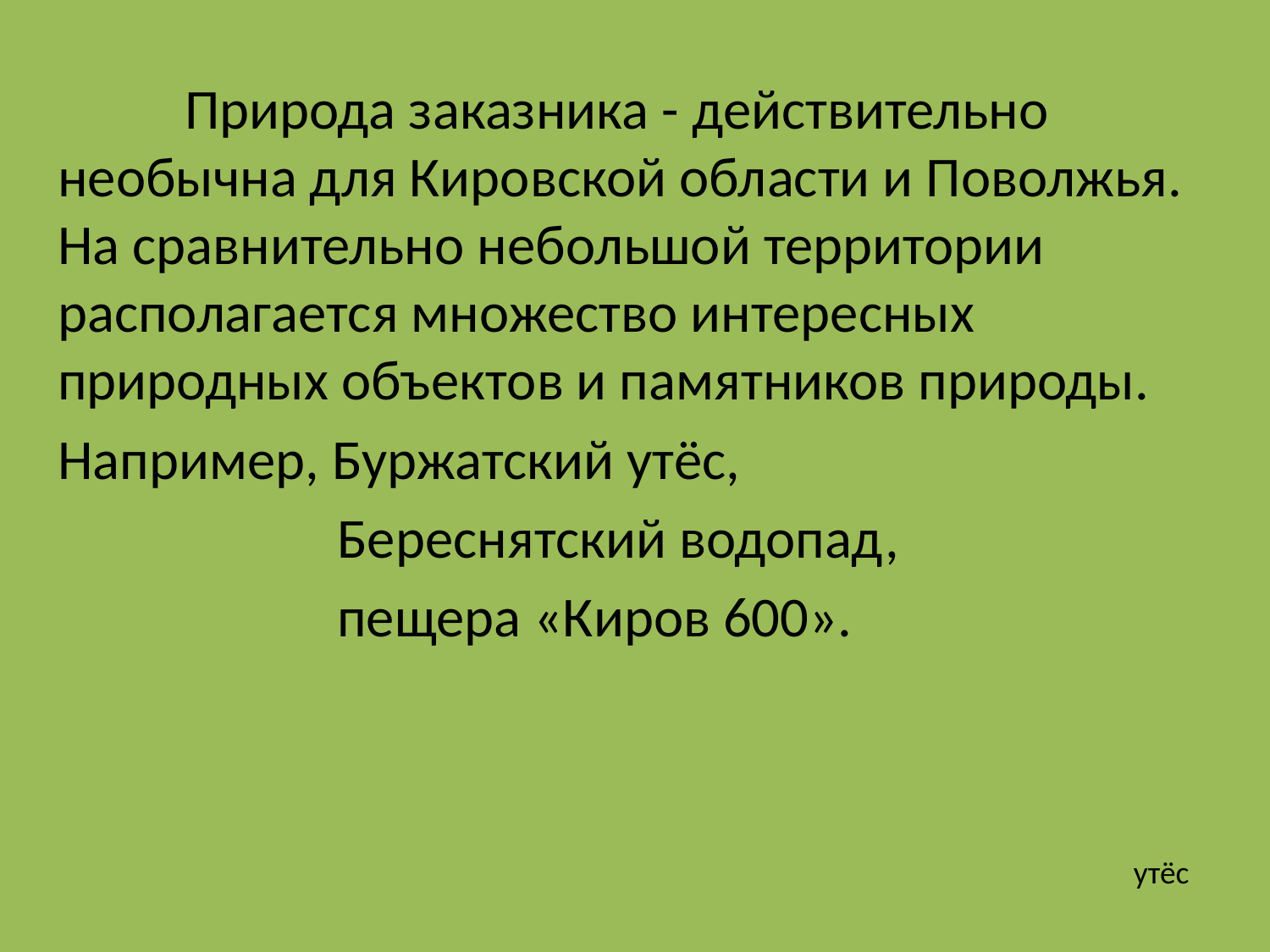

Природа заказника - действительно необычна для Кировской области и Поволжья. 	На сравнительно небольшой территории располагается множество интересных природных объектов и памятников природы.
Например, Буржатский утёс,
		  Береснятский водопад,
		  пещера «Киров 600».

утёс